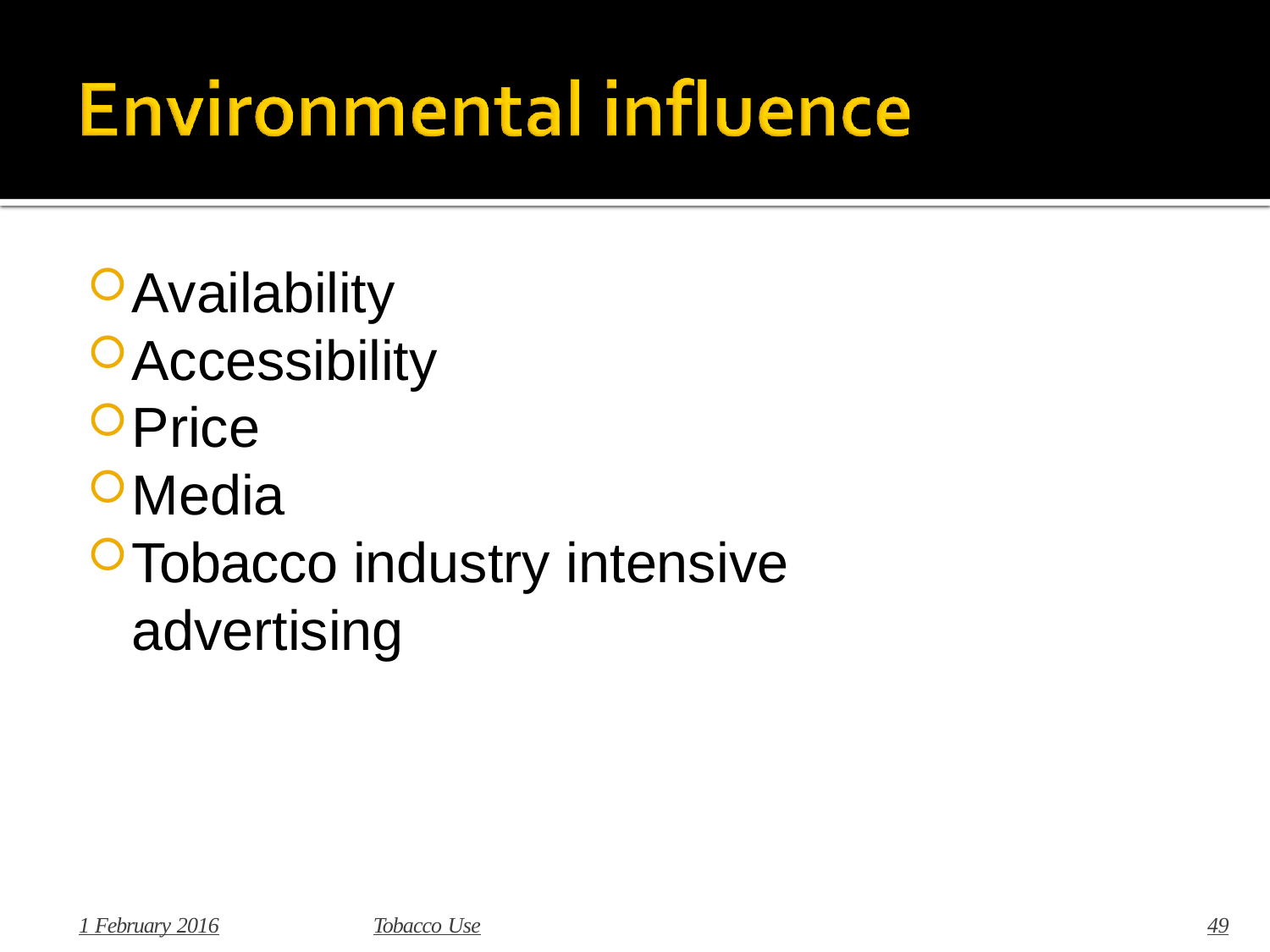

Availability
Accessibility
Price
Media
Tobacco industry intensive advertising
1 February 2016
Tobacco Use
49